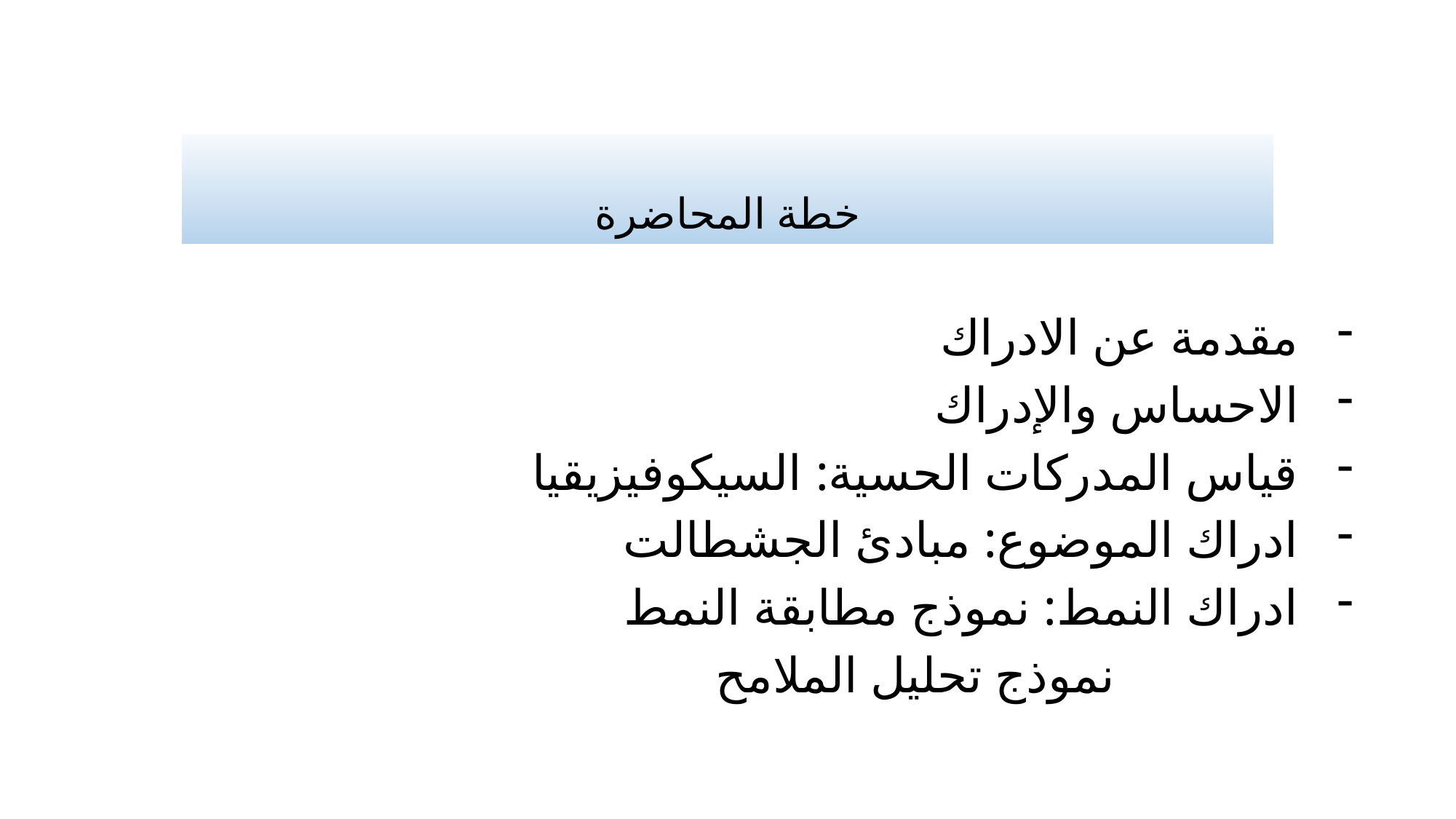

# خطة المحاضرة
مقدمة عن الادراك
الاحساس والإدراك
قياس المدركات الحسية: السيكوفيزيقيا
ادراك الموضوع: مبادئ الجشطالت
ادراك النمط: نموذج مطابقة النمط
                   نموذج تحليل الملامح